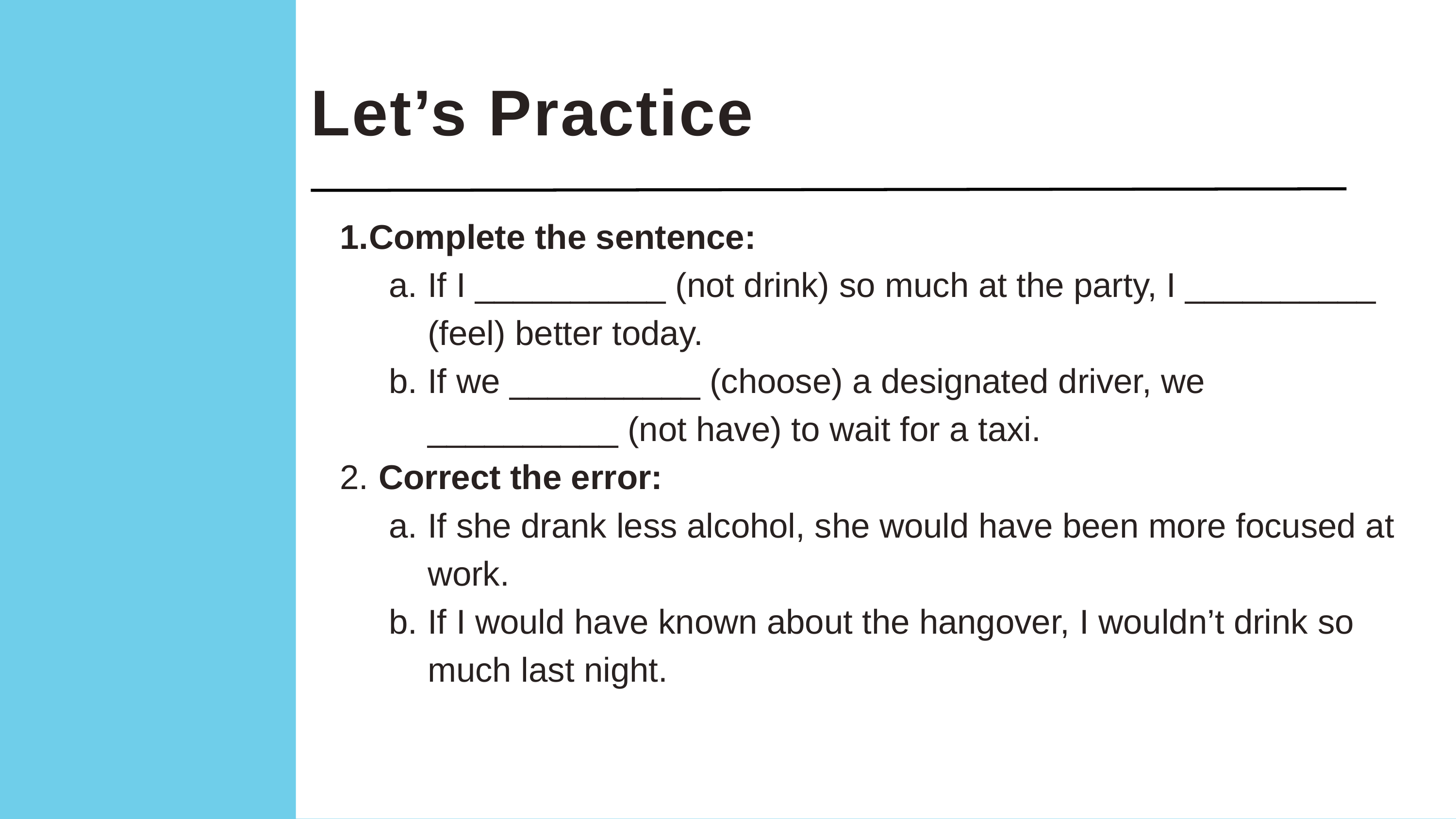

Let’s Practice

Complete the sentence:
If I __________ (not drink) so much at the party, I __________ (feel) better today.
If we __________ (choose) a designated driver, we __________ (not have) to wait for a taxi.
 Correct the error:
If she drank less alcohol, she would have been more focused at work.
If I would have known about the hangover, I wouldn’t drink so much last night.